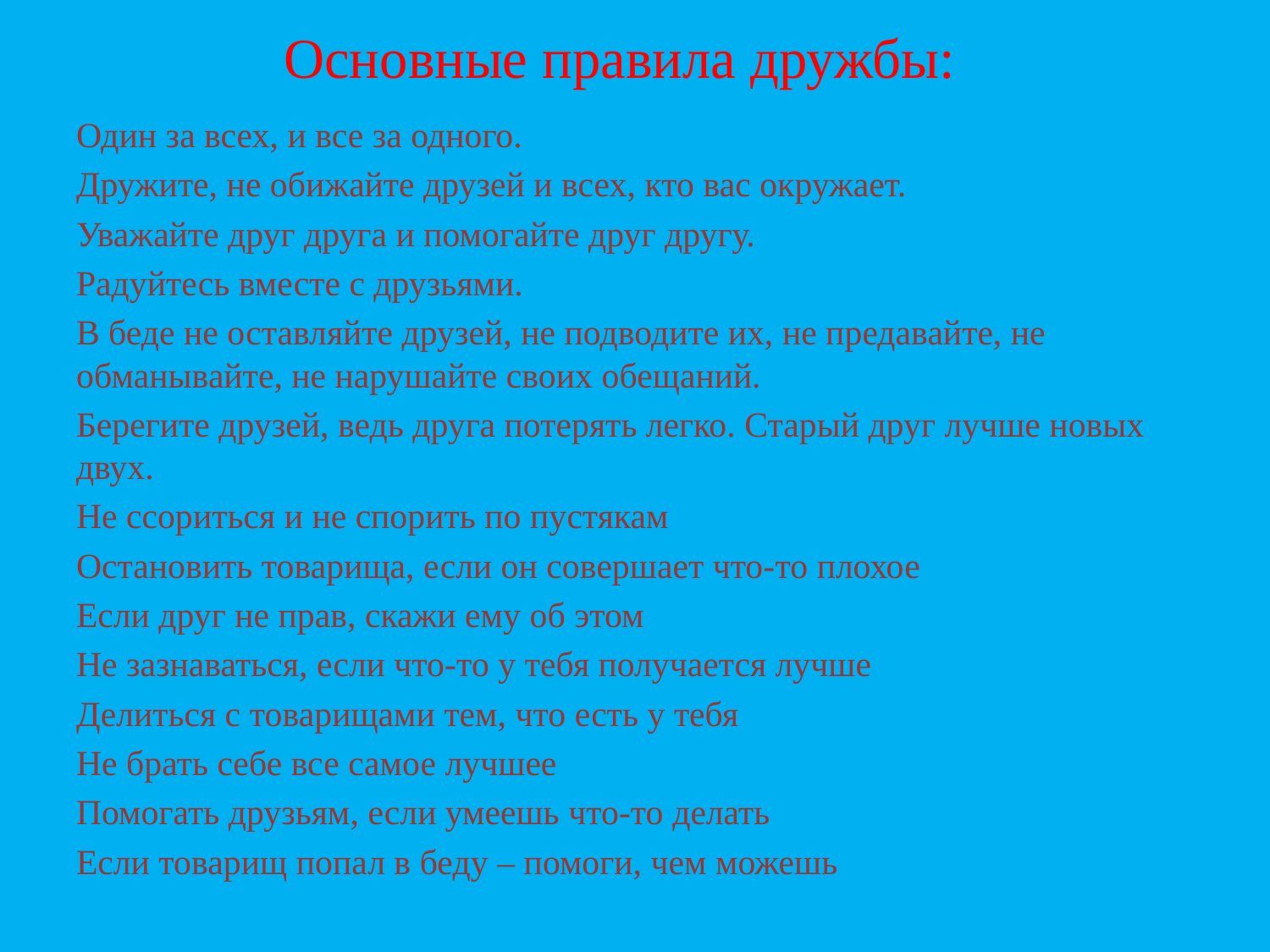

# Основные правила дружбы:
Один за всех, и все за одного.
Дружите, не обижайте друзей и всех, кто вас окружает.
Уважайте друг друга и помогайте друг другу.
Радуйтесь вместе с друзьями.
В беде не оставляйте друзей, не подводите их, не предавайте, не обманывайте, не нарушайте своих обещаний.
Берегите друзей, ведь друга потерять легко. Старый друг лучше новых двух.
Не ссориться и не спорить по пустякам
Остановить товарища, если он совершает что-то плохое
Если друг не прав, скажи ему об этом
Не зазнаваться, если что-то у тебя получается лучше
Делиться с товарищами тем, что есть у тебя
Не брать себе все самое лучшее
Помогать друзьям, если умеешь что-то делать
Если товарищ попал в беду – помоги, чем можешь